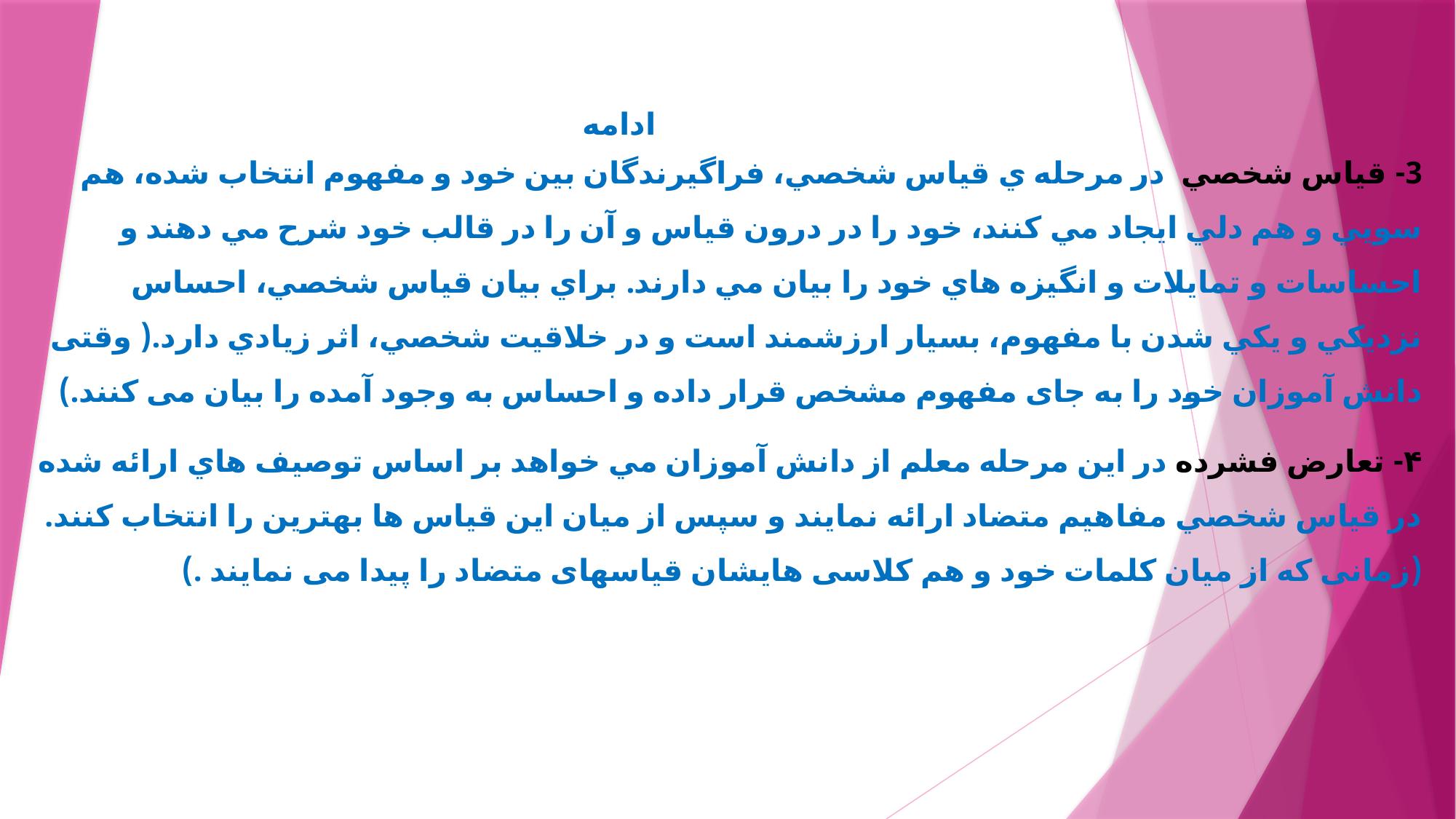

# ادامه
3- قياس شخصي  در مرحله ي قياس شخصي، فراگيرندگان بين خود و مفهوم انتخاب شده، هم سويي و هم دلي ايجاد مي كنند، خود را در درون قياس و آن را در قالب خود شرح مي دهند و احساسات و تمايلات و انگيزه هاي خود را بيان مي دارند. براي بيان قياس شخصي، احساس نزديكي و يكي شدن با مفهوم، بسيار ارزشمند است و در خلاقيت شخصي، اثر زيادي دارد.( وقتی دانش آموزان خود را به جای مفهوم مشخص قرار داده و احساس به وجود آمده را بیان می کنند.)
۴- تعارض فشرده در اين مرحله معلم از دانش آموزان مي خواهد بر اساس توصيف هاي ارائه شده در قياس شخصي مفاهيم متضاد ارائه نمايند و سپس از ميان اين قياس ها بهترين را انتخاب كنند. (زمانی که از میان کلمات خود و هم کلاسی هایشان قیاسهای متضاد را پیدا می نمایند .)